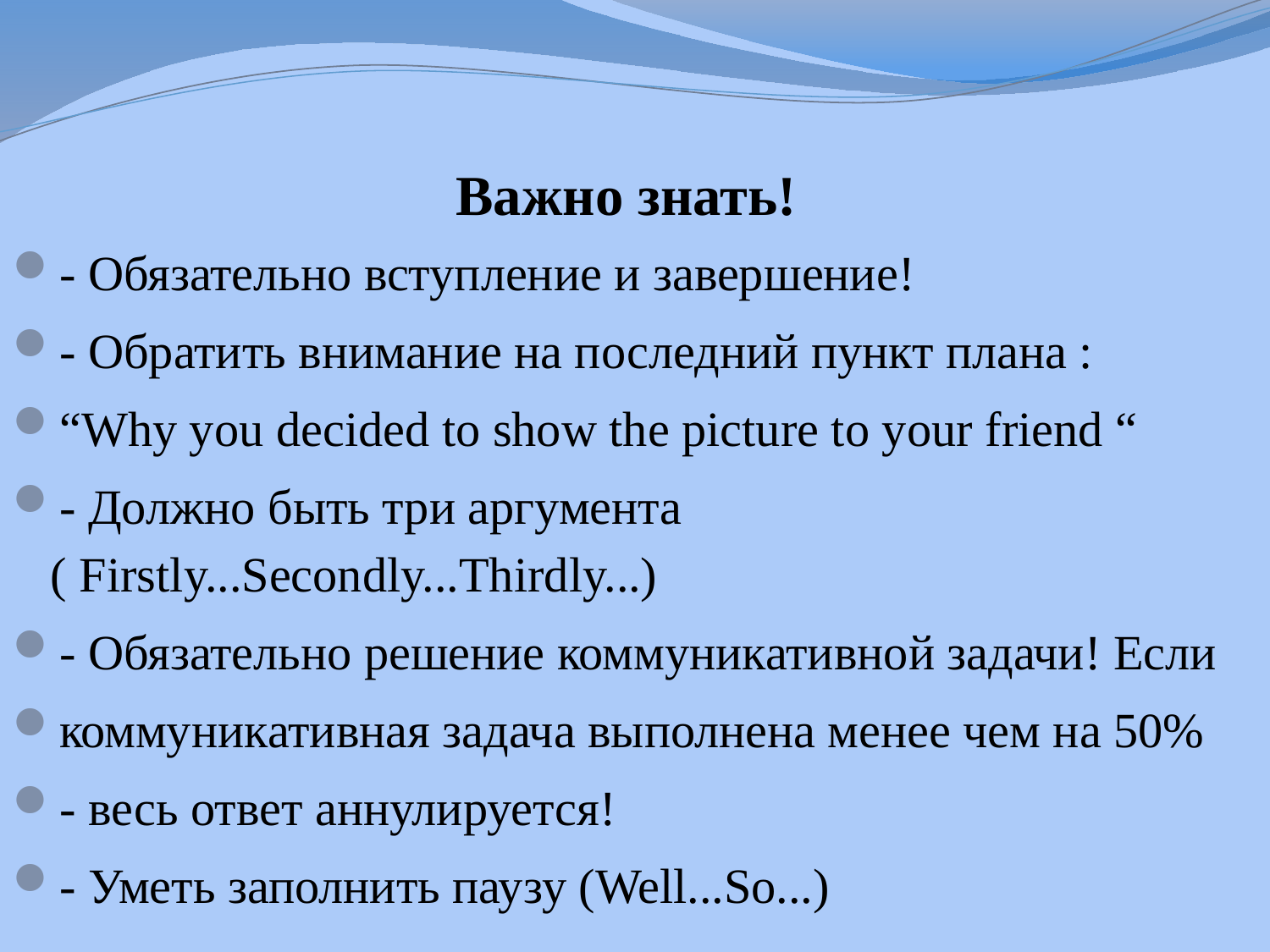

# Важно знать!
- Обязательно вступление и завершение!
- Обратить внимание на последний пункт плана :
“Why you decided to show the picture to your friend “
- Должно быть три аргумента ( Firstly...Secondly...Thirdly...)
- Обязательно решение коммуникативной задачи! Если
коммуникативная задача выполнена менее чем на 50%
- весь ответ аннулируется!
- Уметь заполнить паузу (Well...So...)